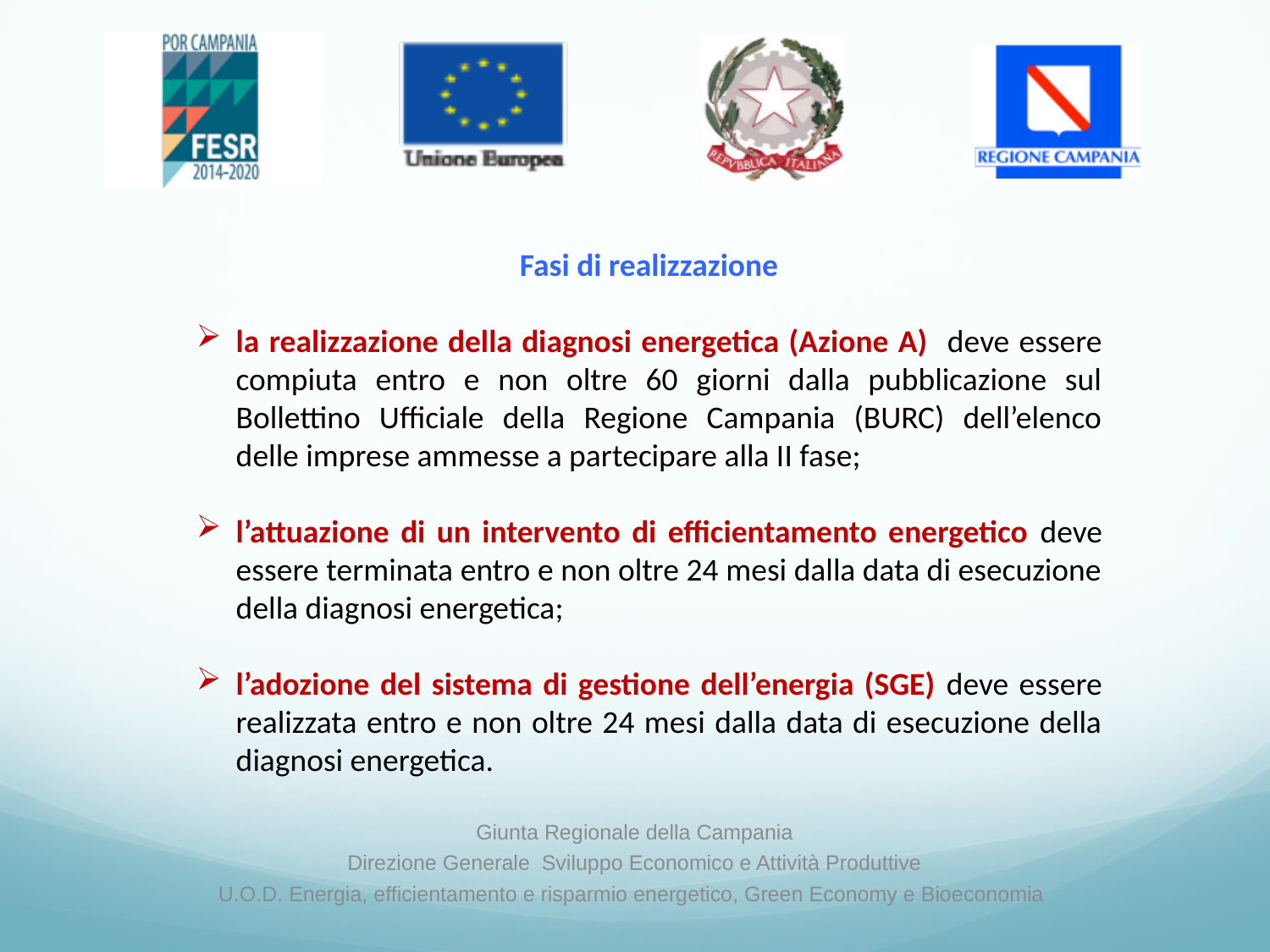

Fasi di realizzazione

la realizzazione della diagnosi energetica (Azione A)  deve essere compiuta entro e non oltre 60 giorni dalla pubblicazione sul Bollettino Ufficiale della Regione Campania (BURC) dell’elenco delle imprese ammesse a partecipare alla II fase;

l’attuazione di un intervento di efficientamento energetico deve essere terminata entro e non oltre 24 mesi dalla data di esecuzione della diagnosi energetica;

l’adozione del sistema di gestione dell’energia (SGE) deve essere realizzata entro e non oltre 24 mesi dalla data di esecuzione della diagnosi energetica.
Giunta Regionale della Campania
Direzione Generale  Sviluppo Economico e Attività Produttive
U.O.D. Energia, efficientamento e risparmio energetico, Green Economy e Bioeconomia